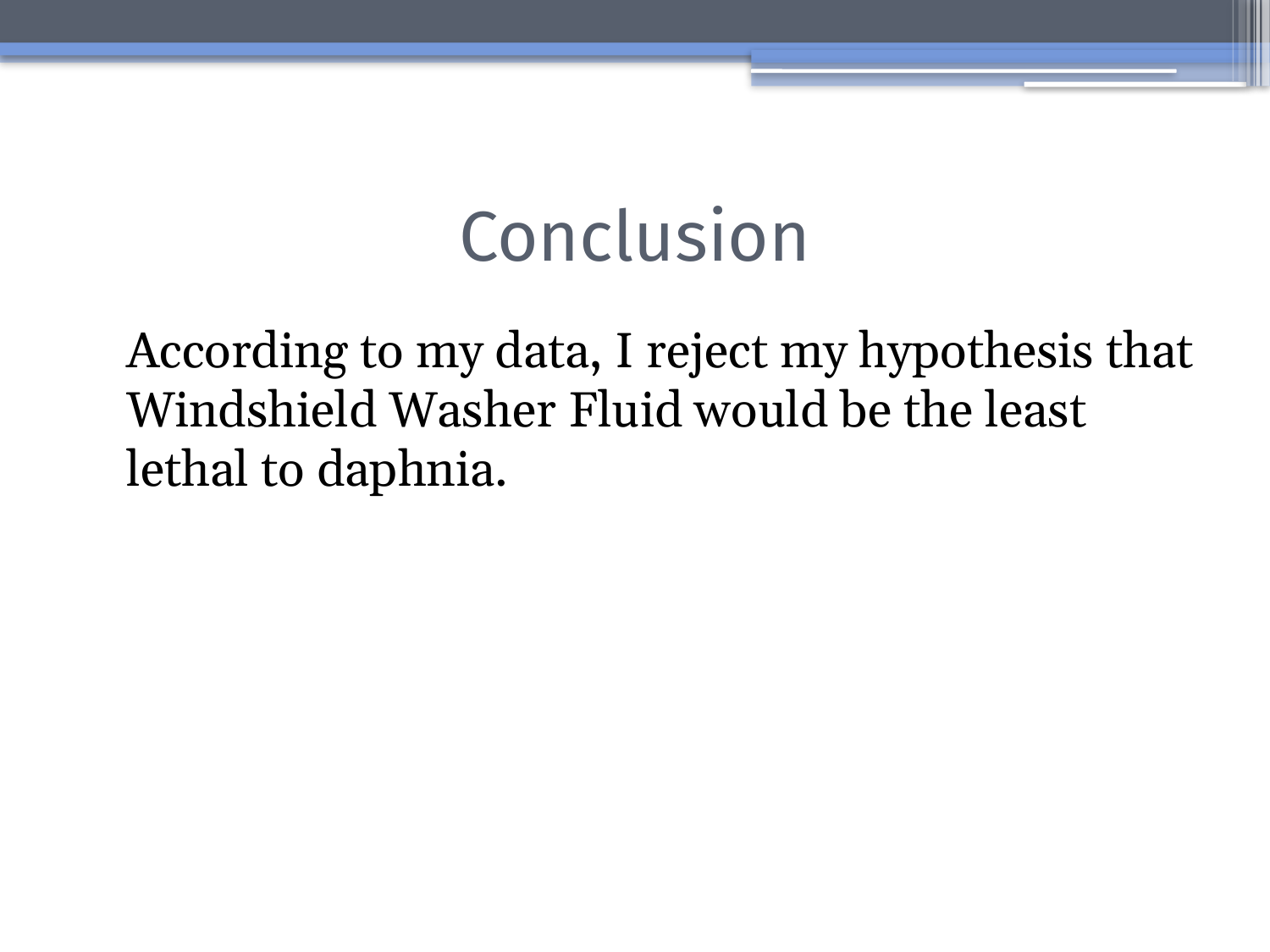

# Conclusion
	According to my data, I reject my hypothesis that Windshield Washer Fluid would be the least lethal to daphnia.